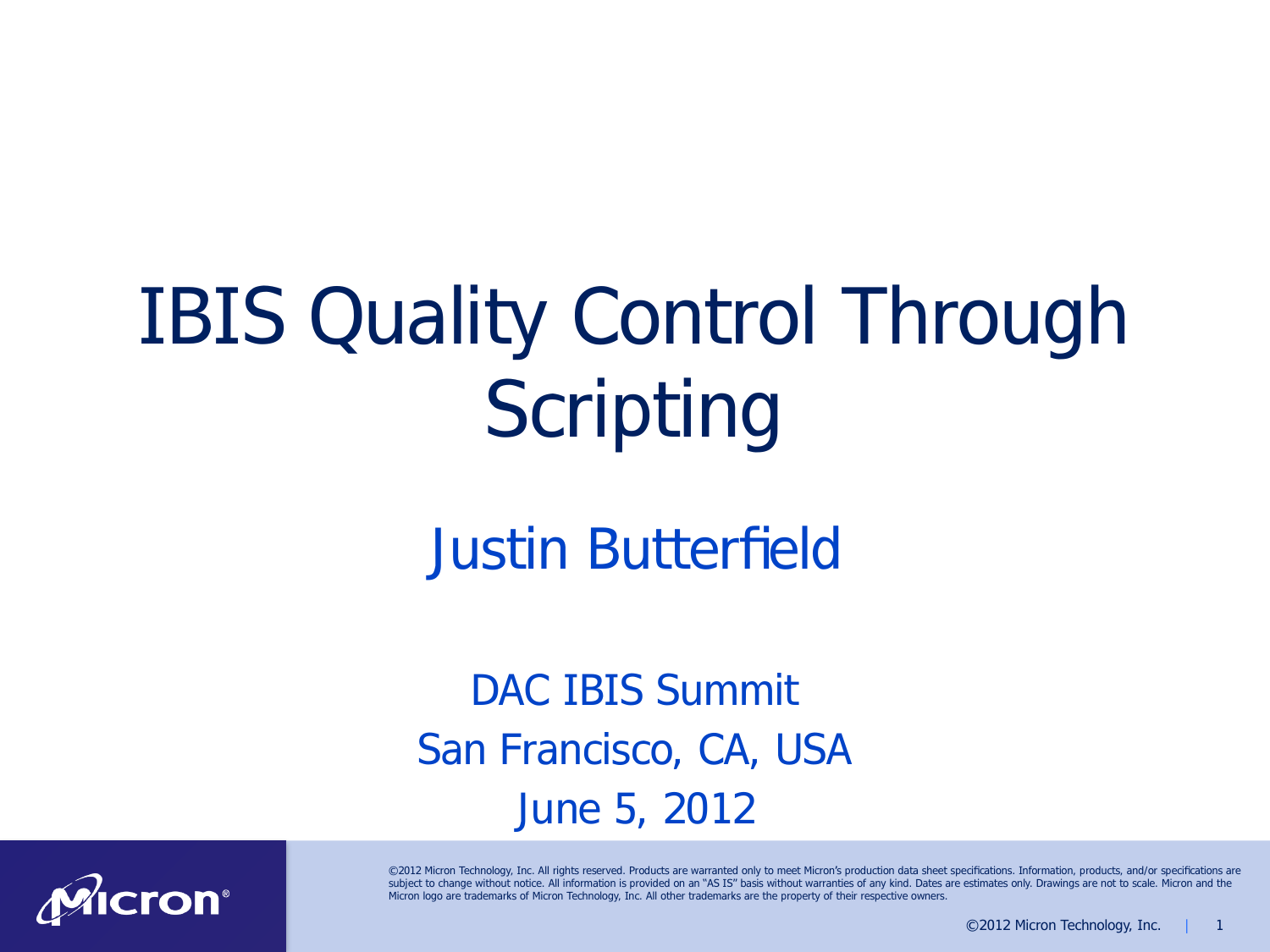

# IBIS Quality Control Through Scripting
Justin Butterfield

DAC IBIS Summit
San Francisco, CA, USA
June 5, 2012